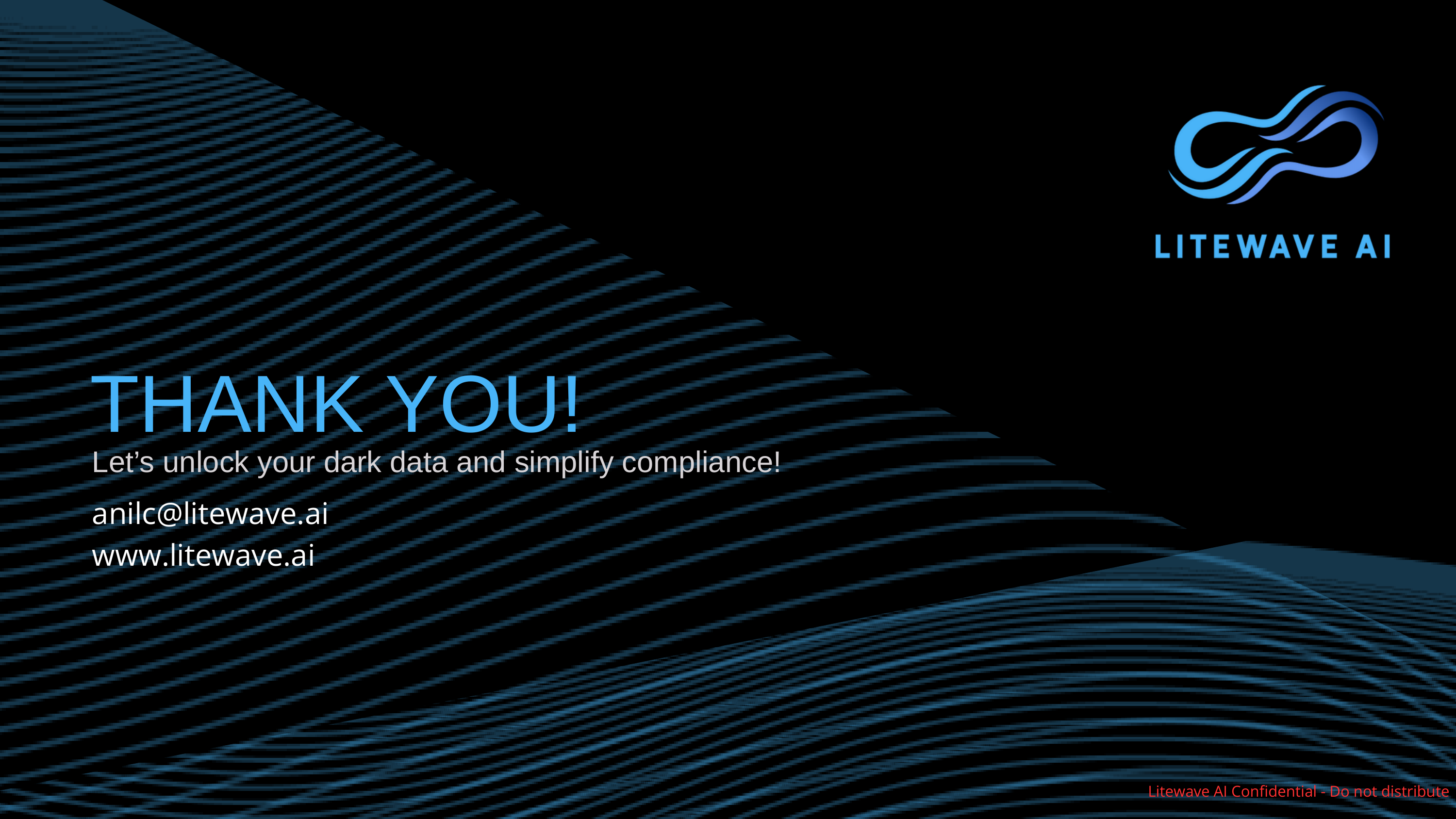

THANK YOU!
Let’s unlock your dark data and simplify compliance!
anilc@litewave.ai
www.litewave.ai

Litewave AI Confidential - Do not distribute